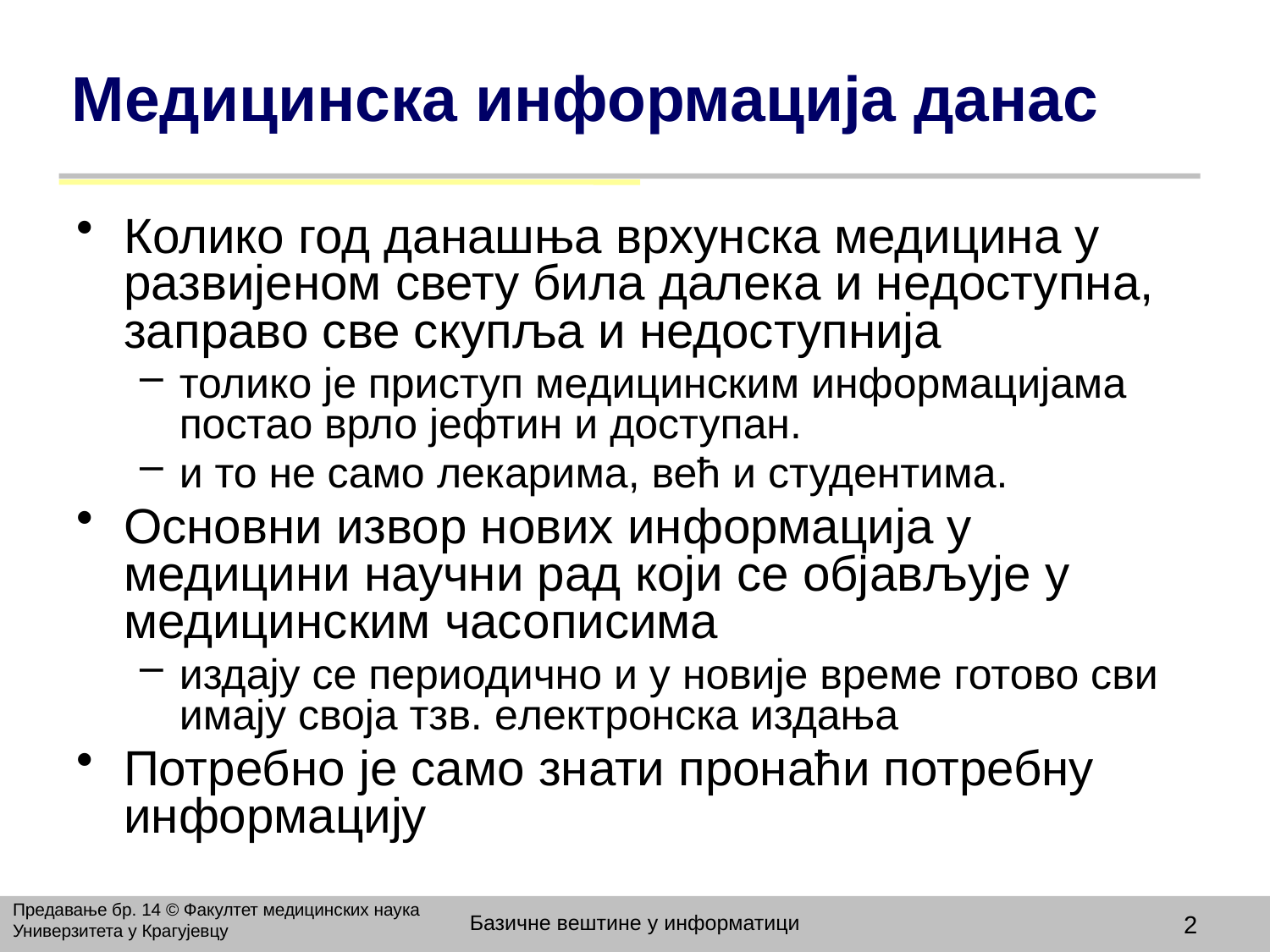

# Медицинска информација данас
Колико год данашња врхунска медицина у развијеном свету била далека и недоступна, заправо све скупља и недоступнија
толико је приступ медицинским информацијама постао врло јефтин и доступан.
и то не само лекарима, већ и студентима.
Основни извор нових информација у медицини научни рад који се објављује у медицинским часописима
издају се периодично и у новије време готово сви имају своја тзв. електронска издања
Потребно је само знати пронаћи потребну информацију
Предавање бр. 14 © Факултет медицинских наука Универзитета у Крагујевцу
Базичне вештине у информатици
2